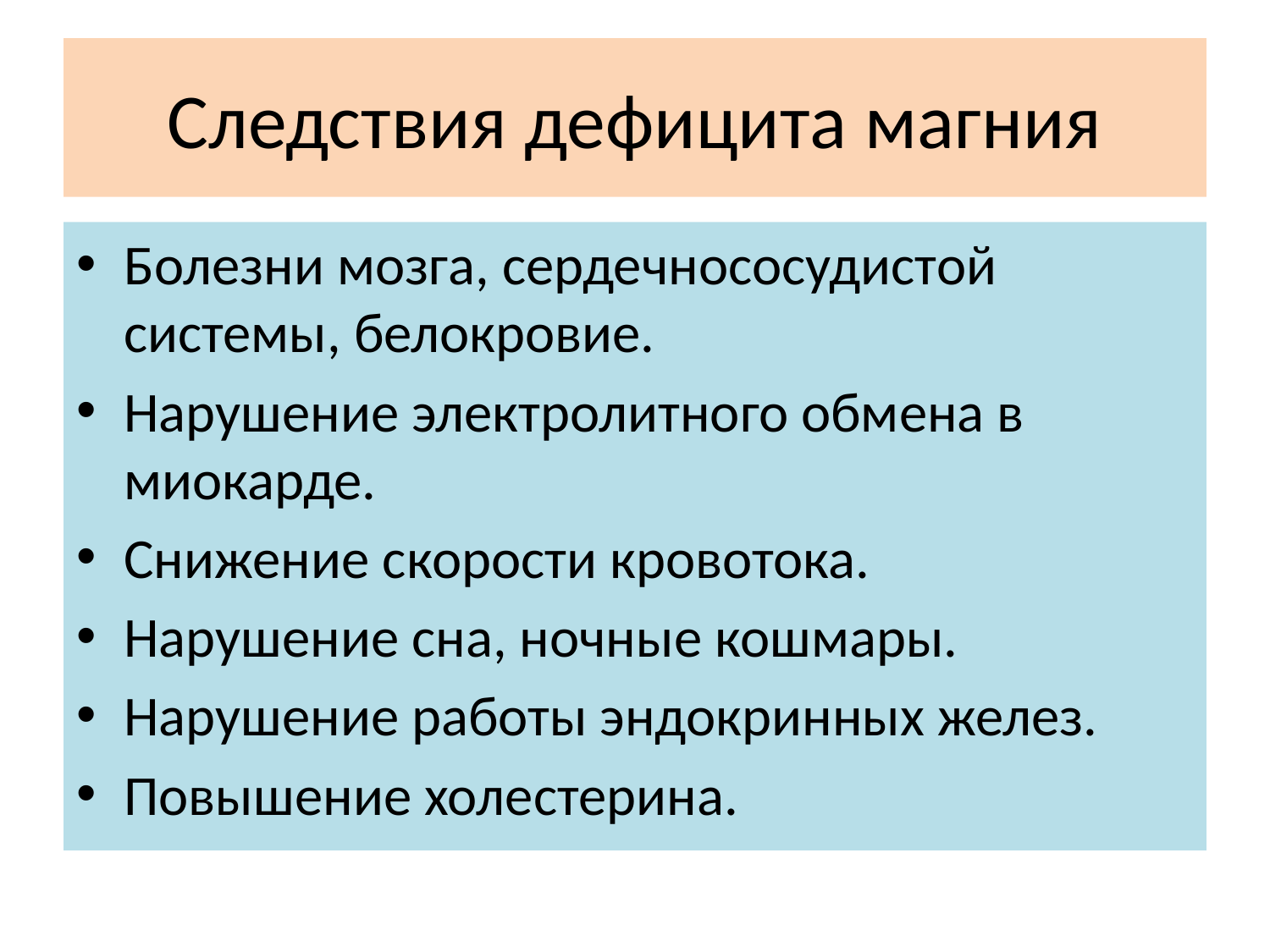

# Следствия дефицита магния
Болезни мозга, сердечнососудистой системы, белокровие.
Нарушение электролитного обмена в миокарде.
Снижение скорости кровотока.
Нарушение сна, ночные кошмары.
Нарушение работы эндокринных желез.
Повышение холестерина.